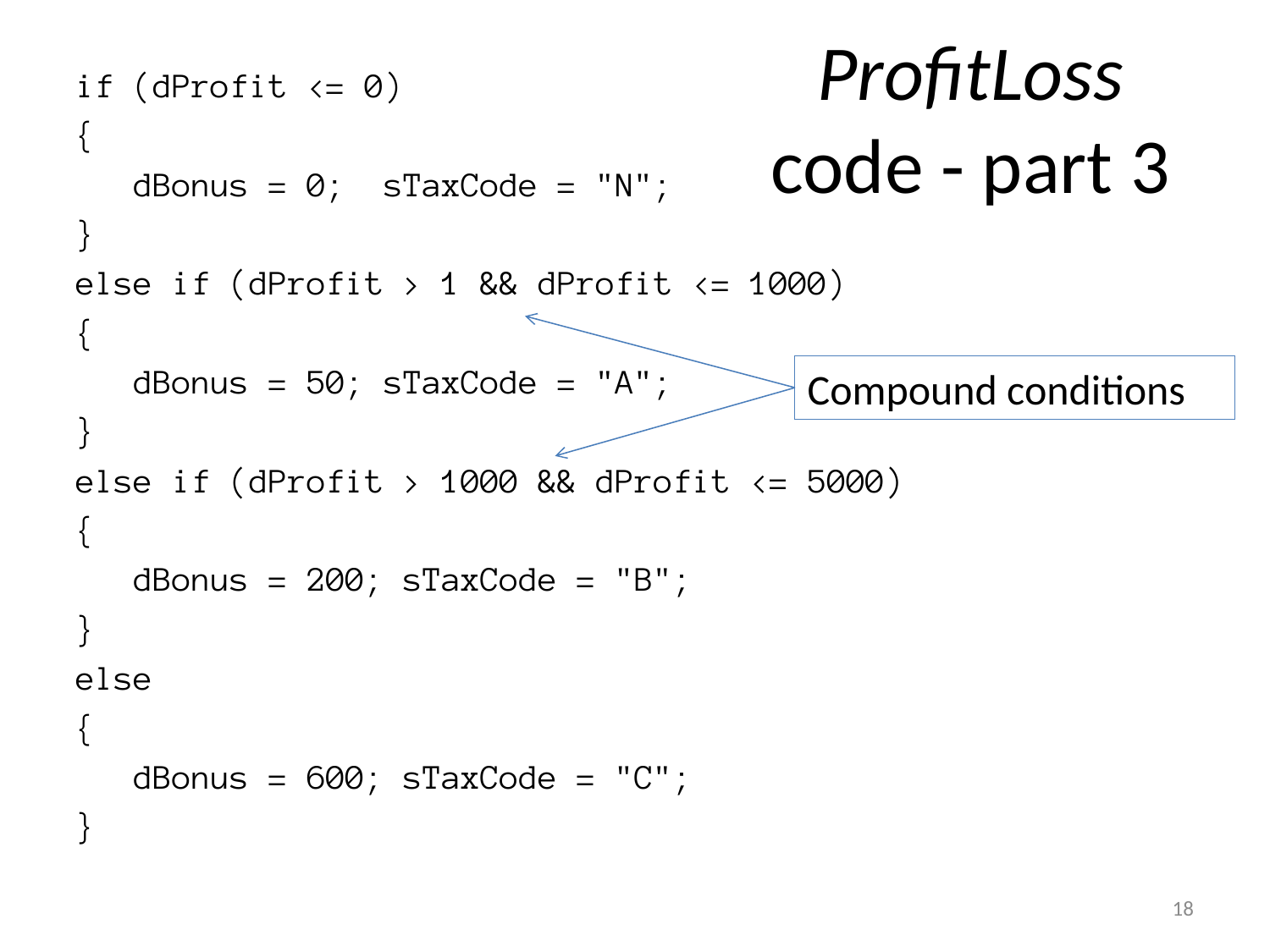

# ProfitLoss code - part 3
if (dProfit <= 0)
{
   dBonus = 0;  sTaxCode = "N";
}
else if (dProfit > 1 && dProfit <= 1000)
{
   dBonus = 50; sTaxCode = "A";
}
else if (dProfit > 1000 && dProfit <= 5000)
{
   dBonus = 200; sTaxCode = "B";
}
else
{
   dBonus = 600; sTaxCode = "C";
}

Compound conditions
18